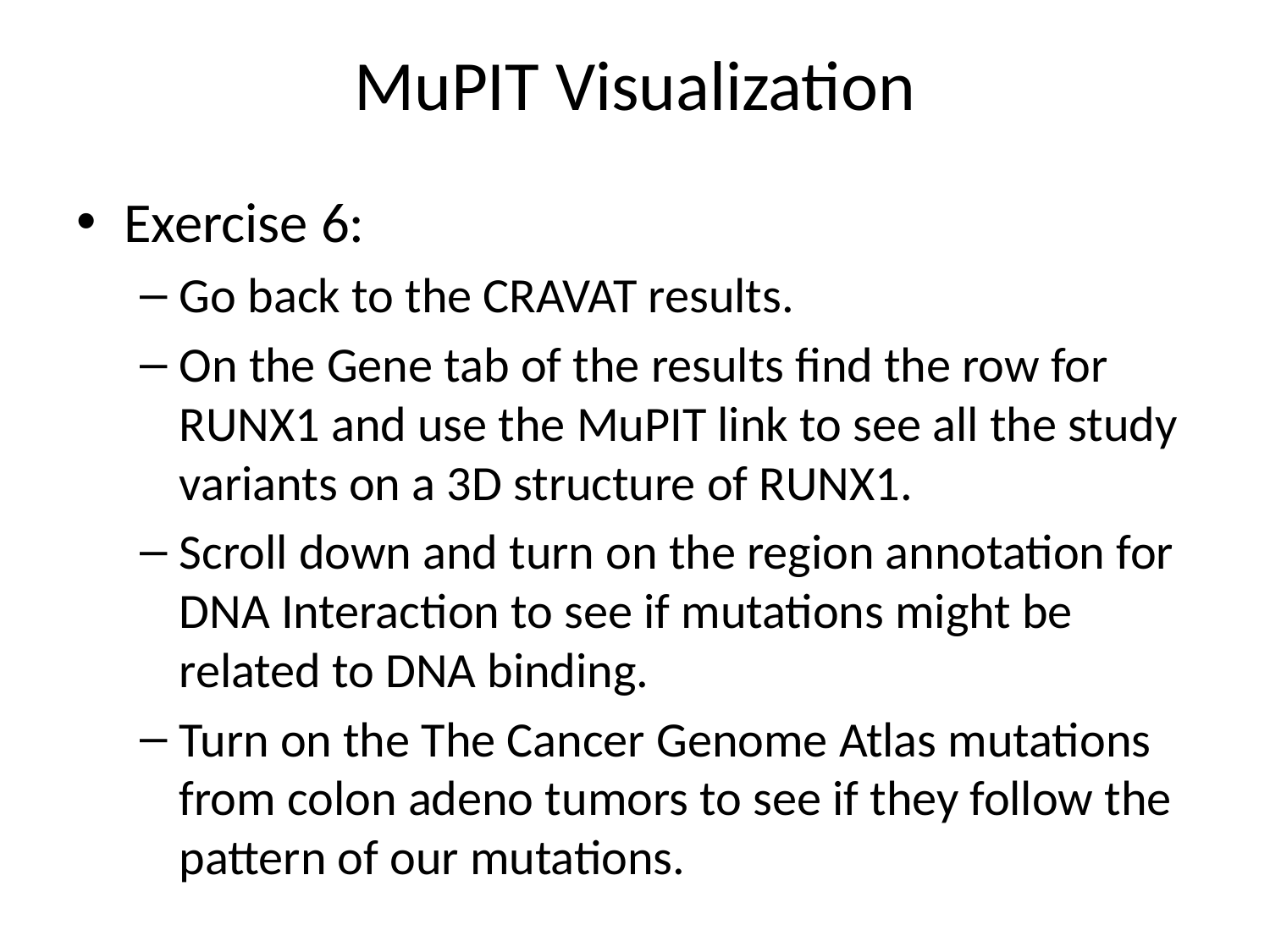

# MuPIT Visualization
Exercise 6:
Go back to the CRAVAT results.
On the Gene tab of the results find the row for RUNX1 and use the MuPIT link to see all the study variants on a 3D structure of RUNX1.
Scroll down and turn on the region annotation for DNA Interaction to see if mutations might be related to DNA binding.
Turn on the The Cancer Genome Atlas mutations from colon adeno tumors to see if they follow the pattern of our mutations.